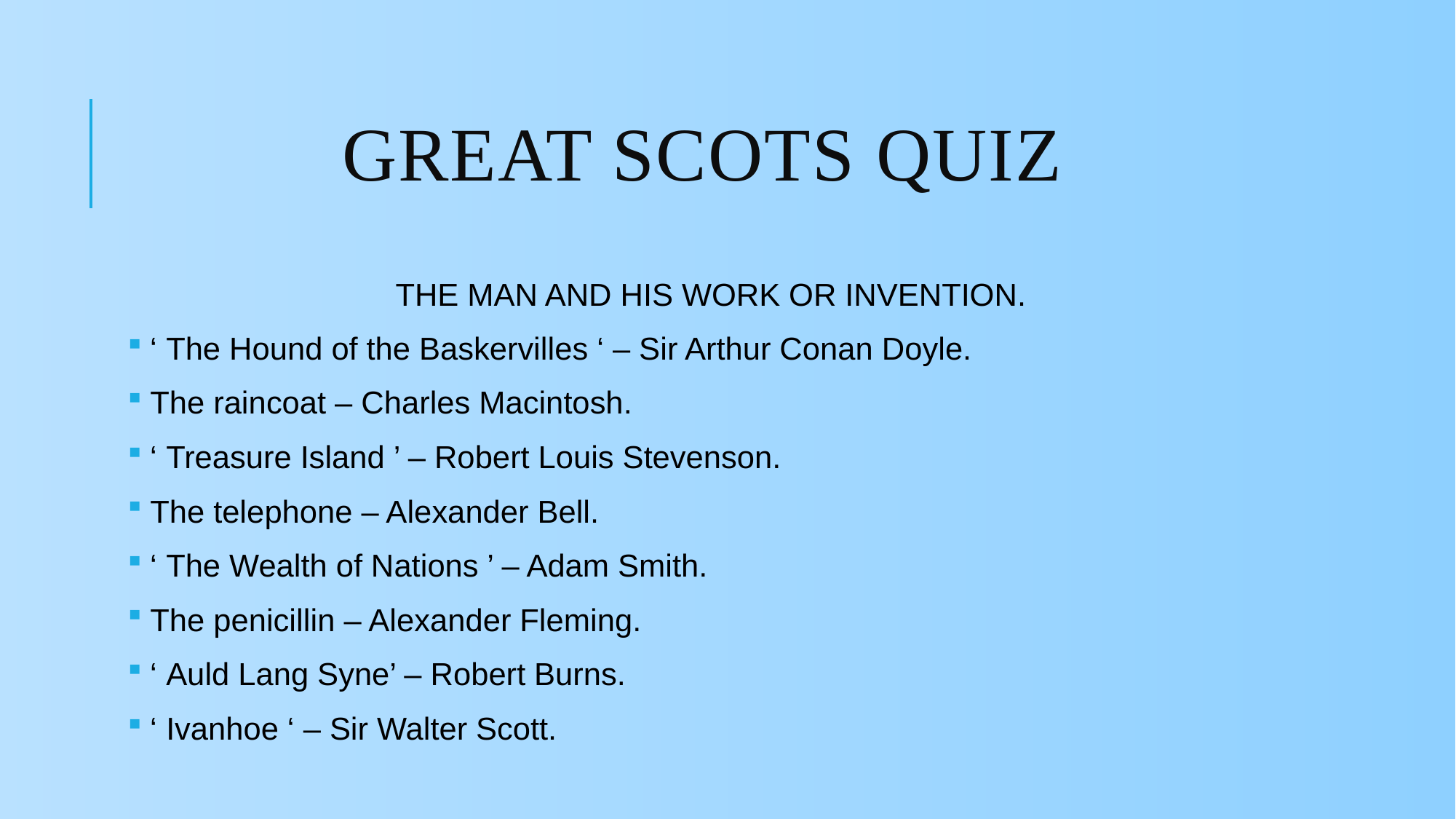

# GREAT SCOTS QUIZ
  THE MAN AND HIS WORK OR INVENTION.
 ‘ The Hound of the Baskervilles ‘ – Sir Arthur Conan Doyle.
 The raincoat – Charles Macintosh.
 ‘ Treasure Island ’ – Robert Louis Stevenson.
 The telephone – Alexander Bell.
 ‘ The Wealth of Nations ’ – Adam Smith.
 The penicillin – Alexander Fleming.
 ‘ Auld Lang Syne’ – Robert Burns.
 ‘ Ivanhoe ‘ – Sir Walter Scott.